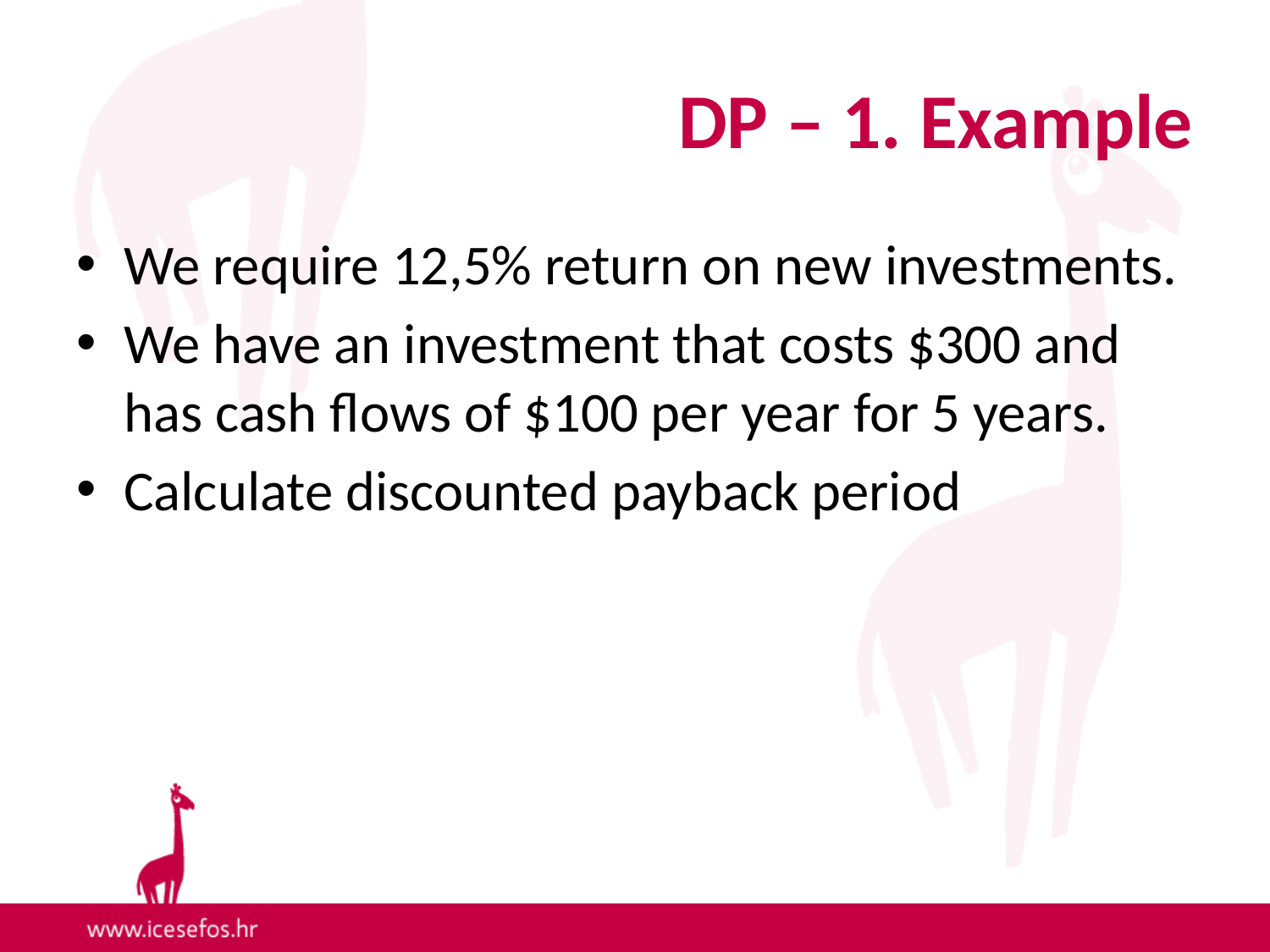

# DP – 1. Example
We require 12,5% return on new investments.
We have an investment that costs $300 and has cash flows of $100 per year for 5 years.
Calculate discounted payback period